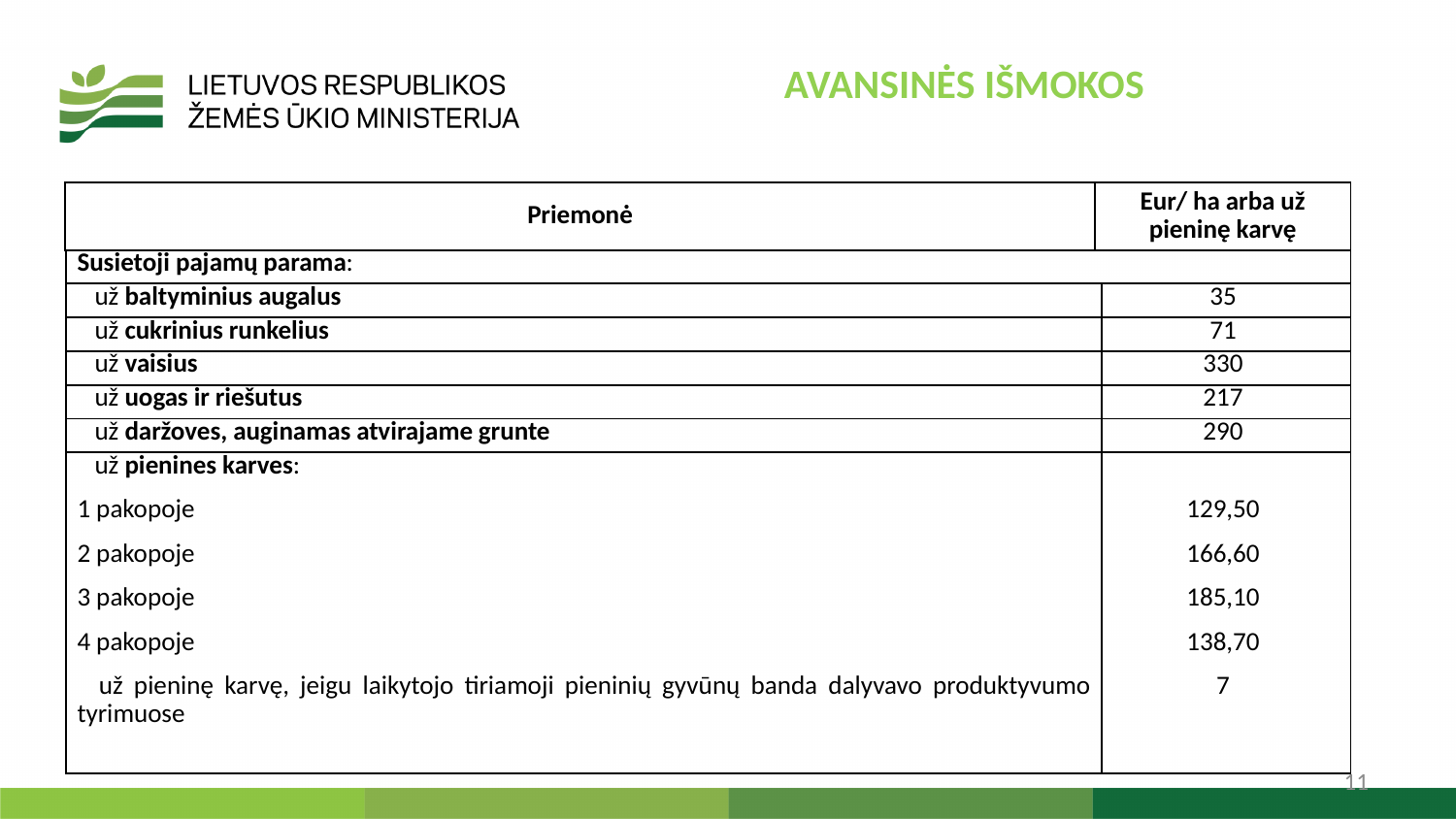

AVANSINĖS IŠMOKOS
| Priemonė | Eur/ ha arba už pieninę karvę |
| --- | --- |
| Susietoji pajamų parama: |  |
| --- | --- |
| už baltyminius augalus | 35 |
| už cukrinius runkelius | 71 |
| už vaisius | 330 |
| už uogas ir riešutus | 217 |
| už daržoves, auginamas atvirajame grunte | 290 |
| už pienines karves: 1 pakopoje 2 pakopoje 3 pakopoje 4 pakopoje už pieninę karvę, jeigu laikytojo tiriamoji pieninių gyvūnų banda dalyvavo produktyvumo tyrimuose | 129,50 166,60 185,10 138,70 7 |

11